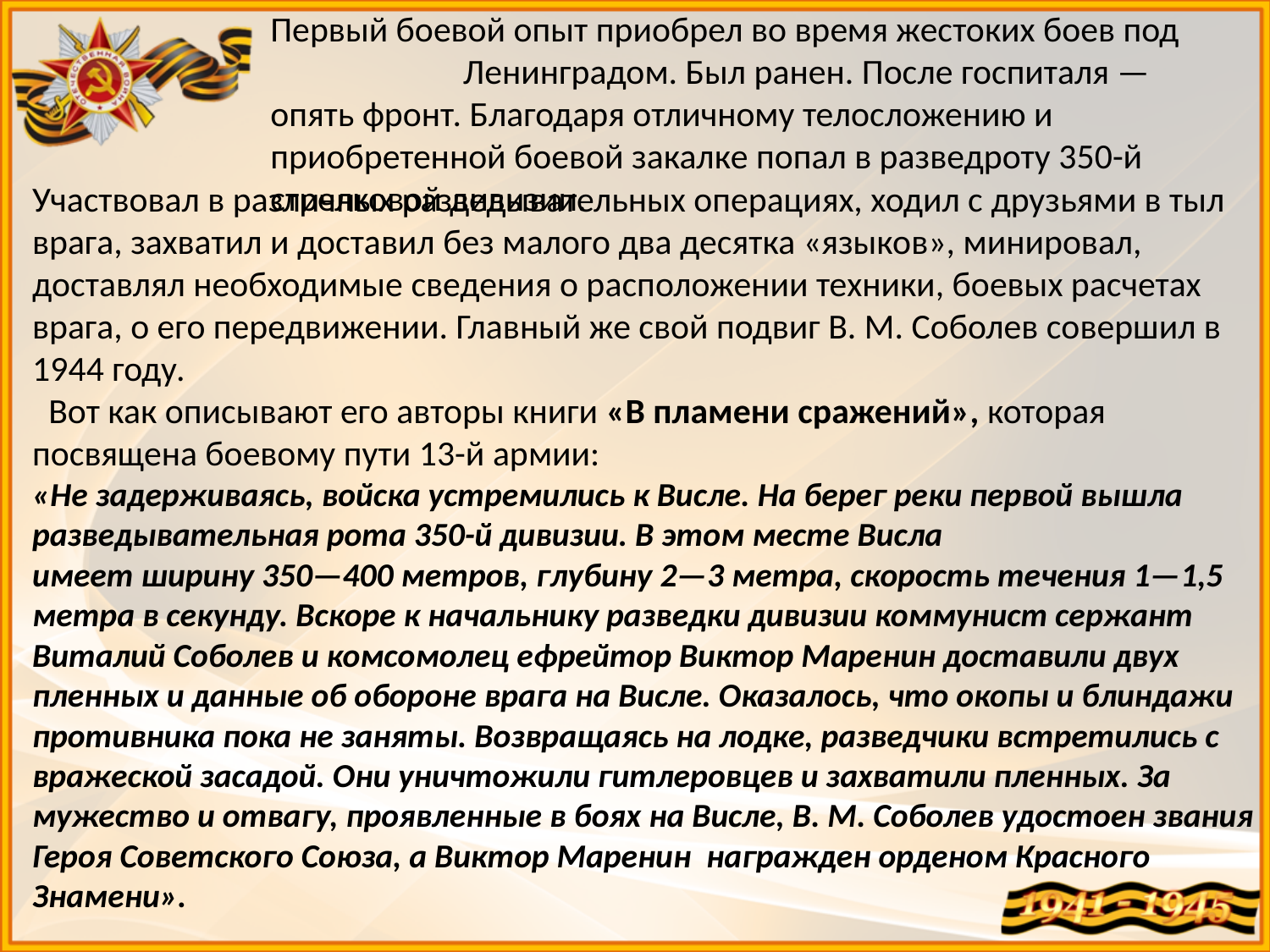

Первый боевой опыт приобрел во время жестоких боев под                             Ленинградом. Был ранен. После госпиталя — опять фронт. Благодаря отличному телосложению и приобретенной боевой закалке попал в разведроту 350-й стрелковой дивизии.
Участвовал в различных разведывательных операциях, ходил с друзьями в тыл врага, захватил и доставил без малого два десятка «языков», минировал, доставлял необходимые сведения о расположении техники, боевых расчетах врага, о его передвижении. Главный же свой подвиг В. М. Соболев совершил в 1944 году.
  Вот как описывают его авторы книги «В пламени сражений», которая посвящена боевому пути 13-й армии:
«Не задерживаясь, войска устремились к Висле. На берег реки первой вышла разведывательная рота 350-й дивизии. В этом месте Висла
имеет ширину 350—400 метров, глубину 2—3 метра, скорость течения 1—1,5 метра в секунду. Вскоре к начальнику разведки дивизии коммунист сержант Виталий Соболев и комсомолец ефрейтор Виктор Маренин доставили двух пленных и данные об обороне врага на Висле. Оказалось, что окопы и блиндажи противника пока не заняты. Возвращаясь на лодке, разведчики встретились с вражеской засадой. Они уничтожили гитлеровцев и захватили пленных. За мужество и отвагу, проявленные в боях на Висле, В. М. Соболев удостоен звания Героя Советского Союза, а Виктор Маренин  награжден орденом Красного Знамени».